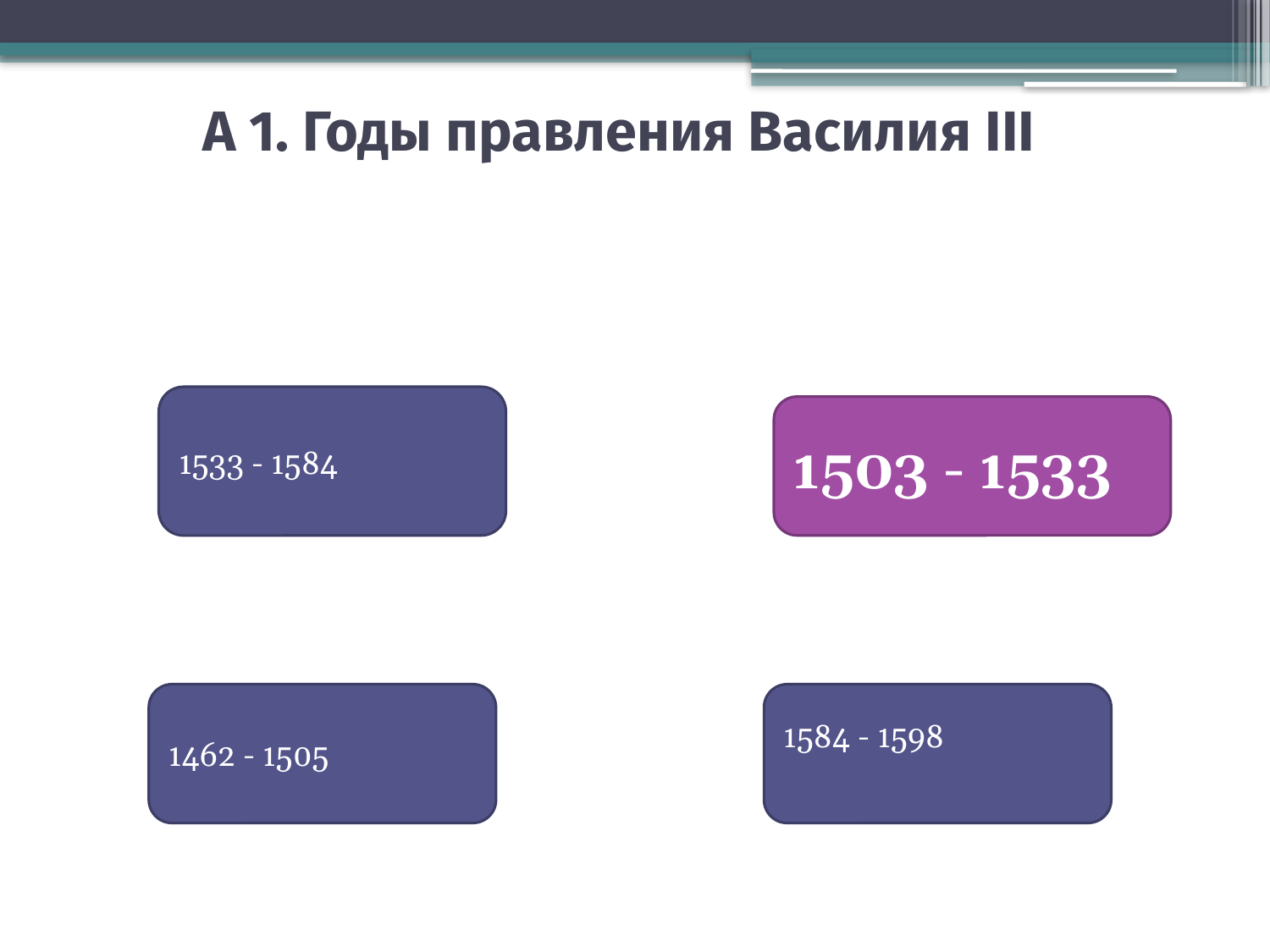

А 1. Годы правления Василия III
1533 - 1584
1503 - 1533
1462 - 1505
1584 - 1598